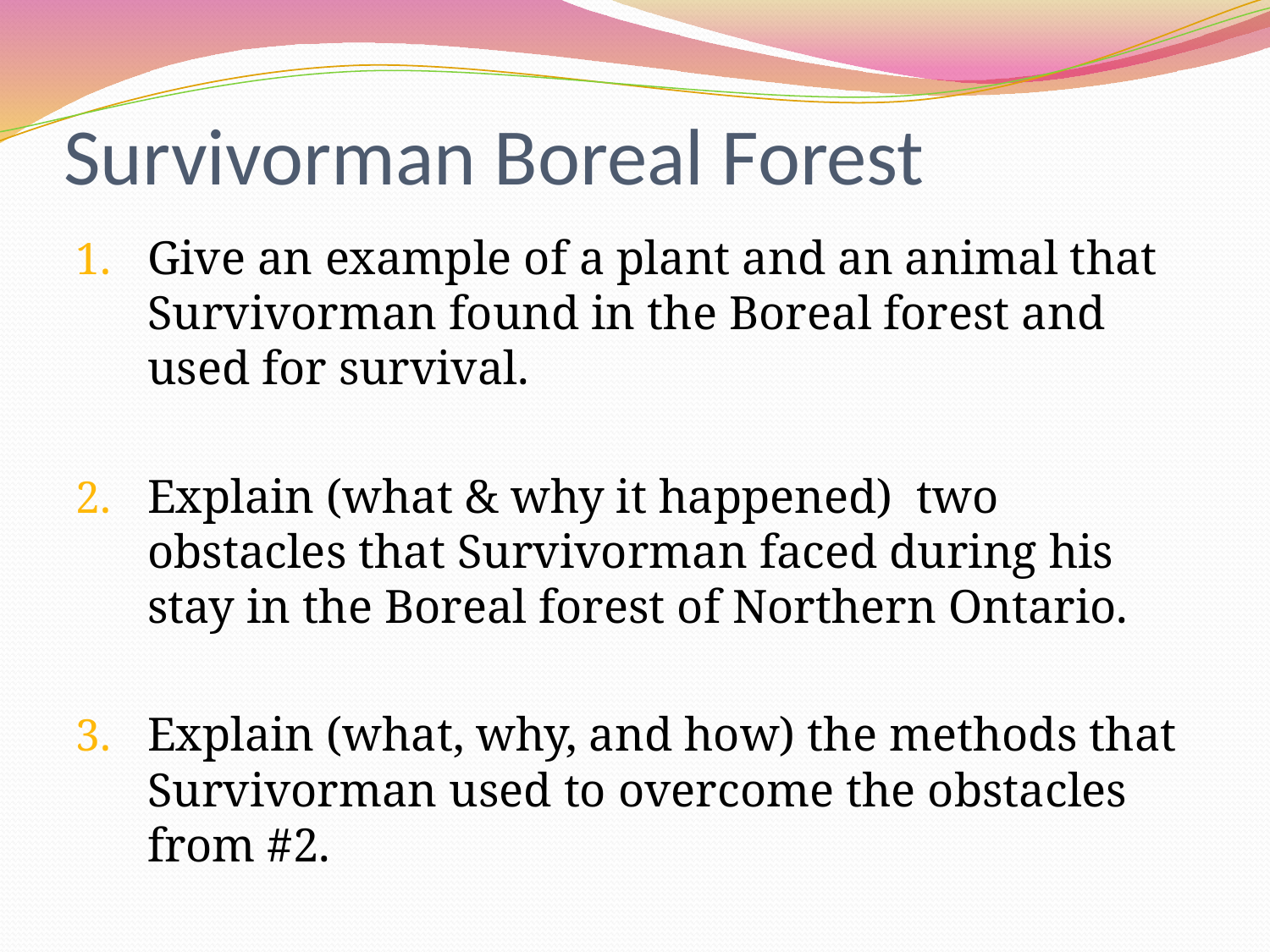

# Survivorman Boreal Forest
Give an example of a plant and an animal that Survivorman found in the Boreal forest and used for survival.

Explain (what & why it happened)  two obstacles that Survivorman faced during his stay in the Boreal forest of Northern Ontario.

Explain (what, why, and how) the methods that Survivorman used to overcome the obstacles from #2.